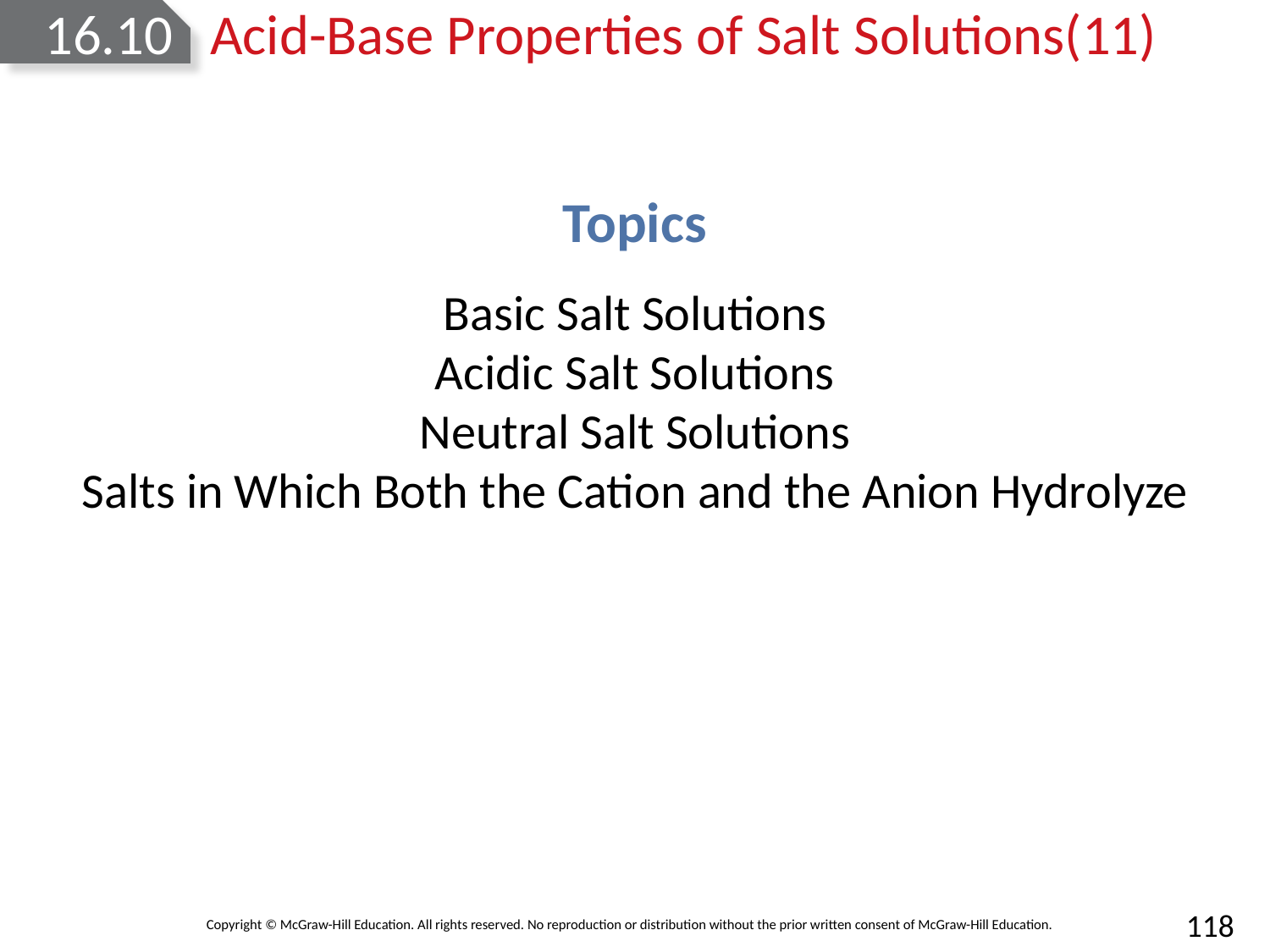

# 16.10	Acid-Base Properties of Salt Solutions(11)
Topics
Basic Salt Solutions
Acidic Salt Solutions
Neutral Salt Solutions
Salts in Which Both the Cation and the Anion Hydrolyze